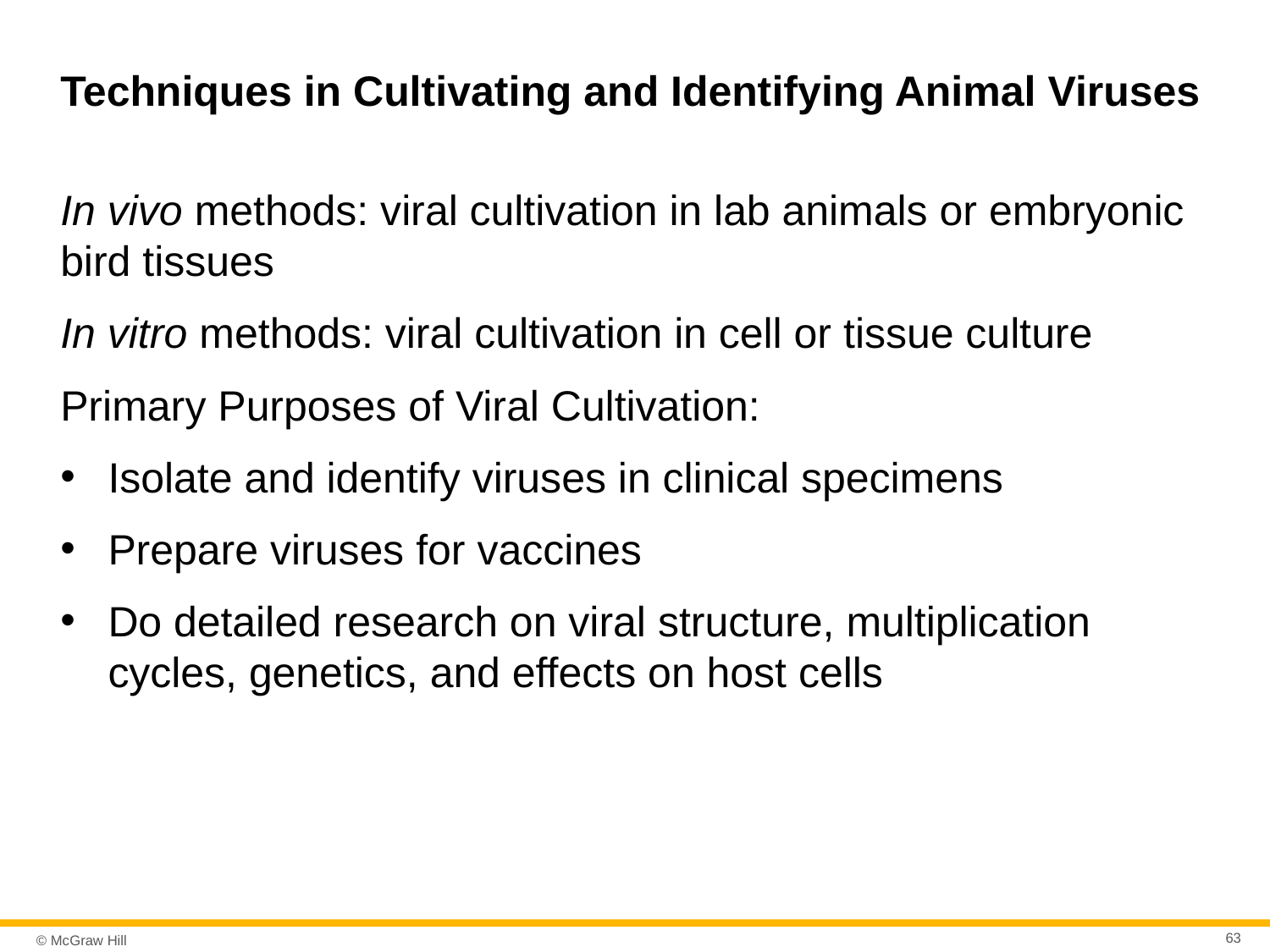

# Techniques in Cultivating and Identifying Animal Viruses
In vivo methods: viral cultivation in lab animals or embryonic bird tissues
In vitro methods: viral cultivation in cell or tissue culture
Primary Purposes of Viral Cultivation:
Isolate and identify viruses in clinical specimens
Prepare viruses for vaccines
Do detailed research on viral structure, multiplication cycles, genetics, and effects on host cells